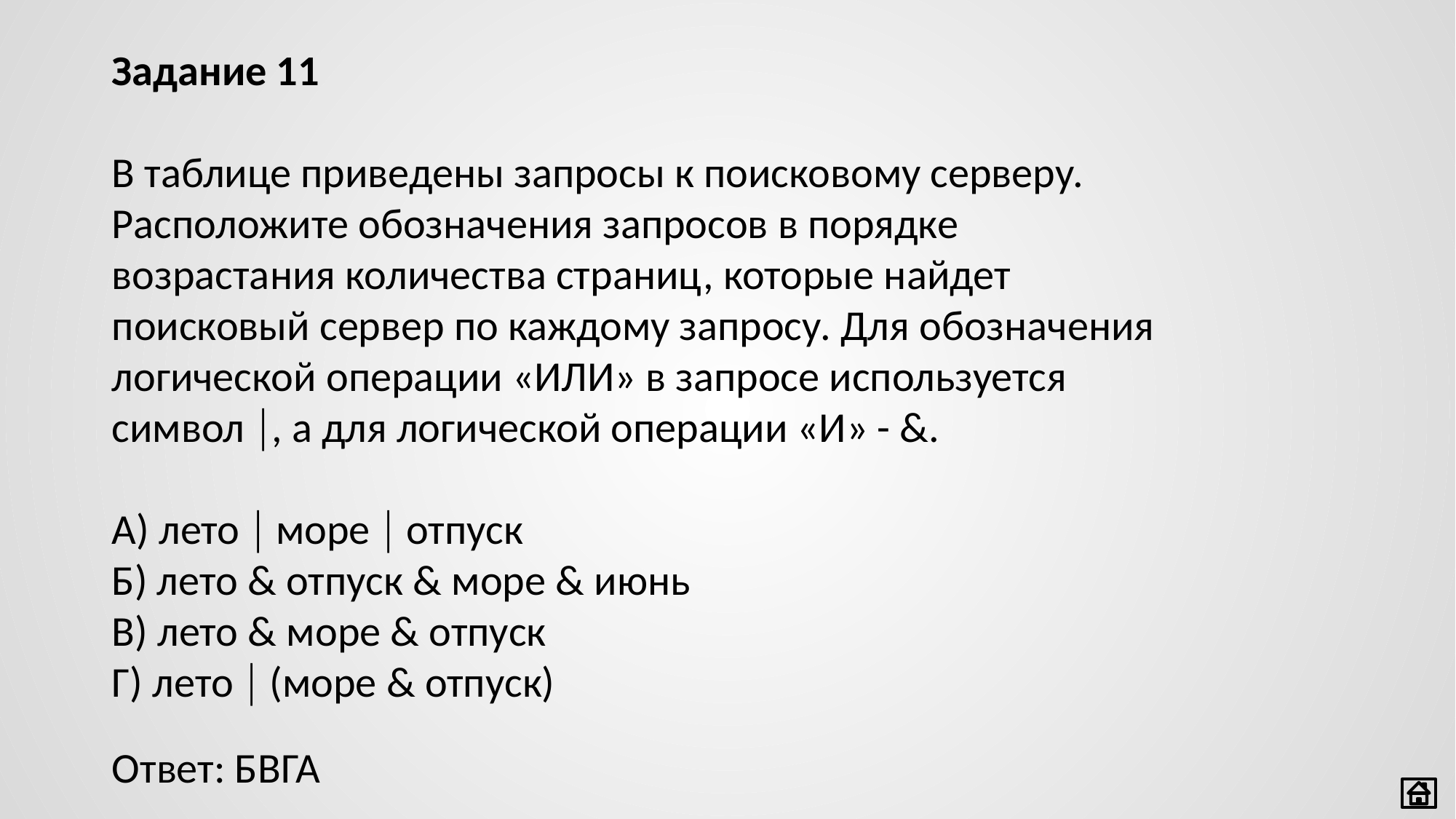

Задание 11
В таблице приведены запросы к поисковому серверу. Расположите обозначения запросов в порядке возрастания количества страниц, которые найдет поисковый сервер по каждому запросу. Для обозначения логической операции «ИЛИ» в запросе используется символ |, а для логической операции «И» - &.

А) лето | море | отпуск
Б) лето & отпуск & море & июнь
В) лето & море & отпуск
Г) лето | (море & отпуск)

Ответ: БВГА